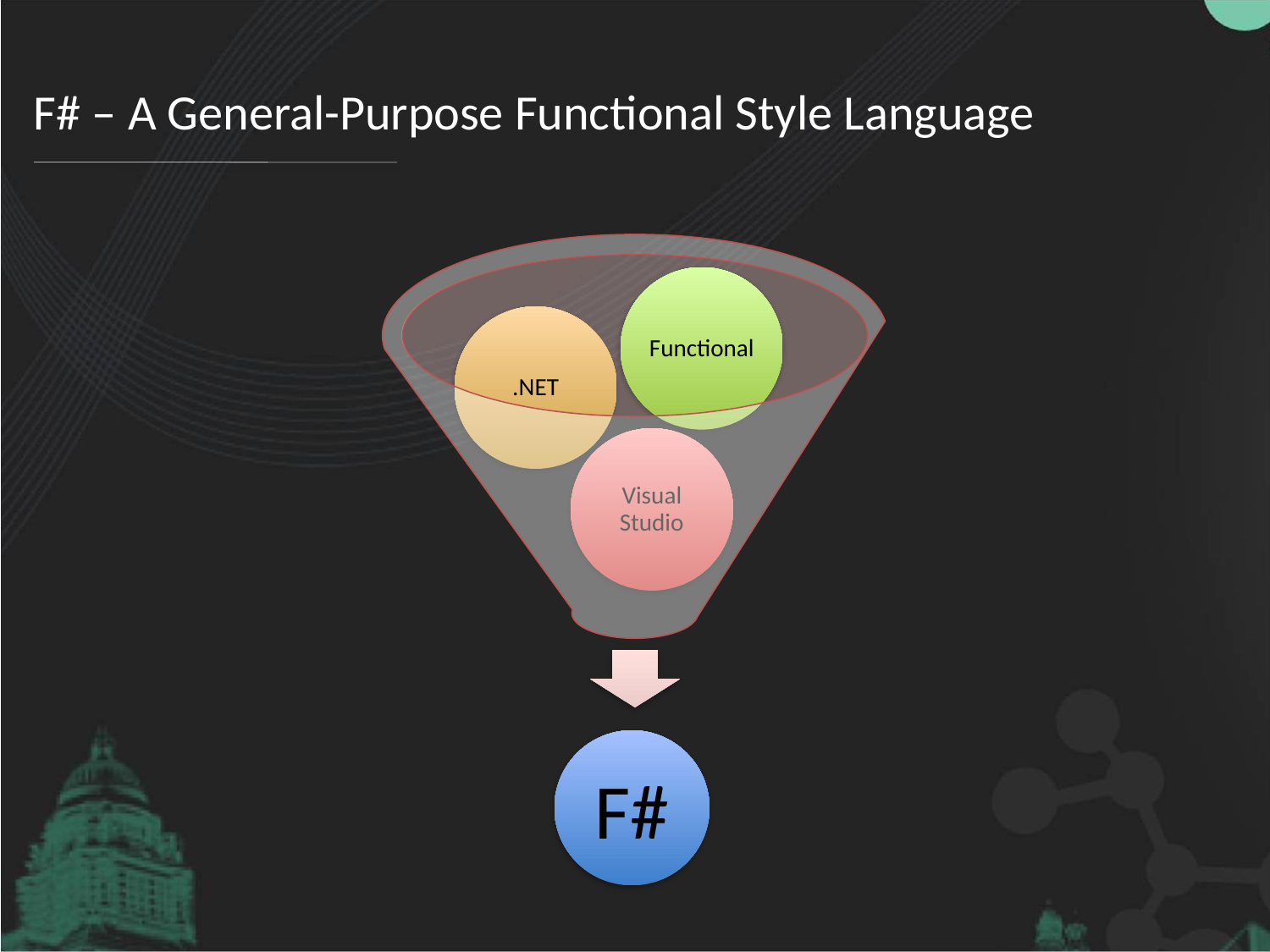

# F# – A General-Purpose Functional Style Language

Visual Studio
.NET
Functional
F#